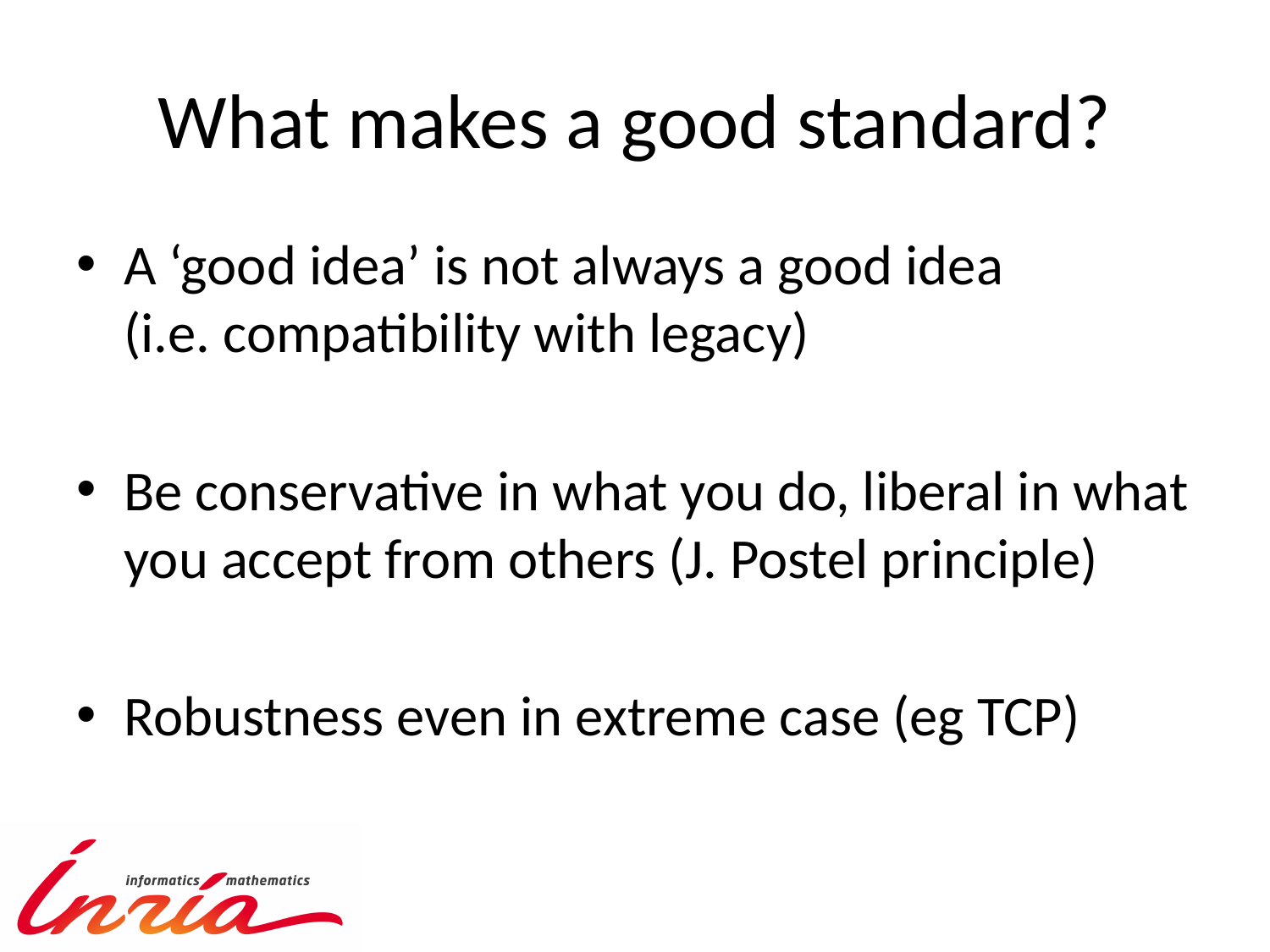

# What makes a good standard?
A ‘good idea’ is not always a good idea         (i.e. compatibility with legacy)

Be conservative in what you do, liberal in what you accept from others (J. Postel principle)

Robustness even in extreme case (eg TCP)